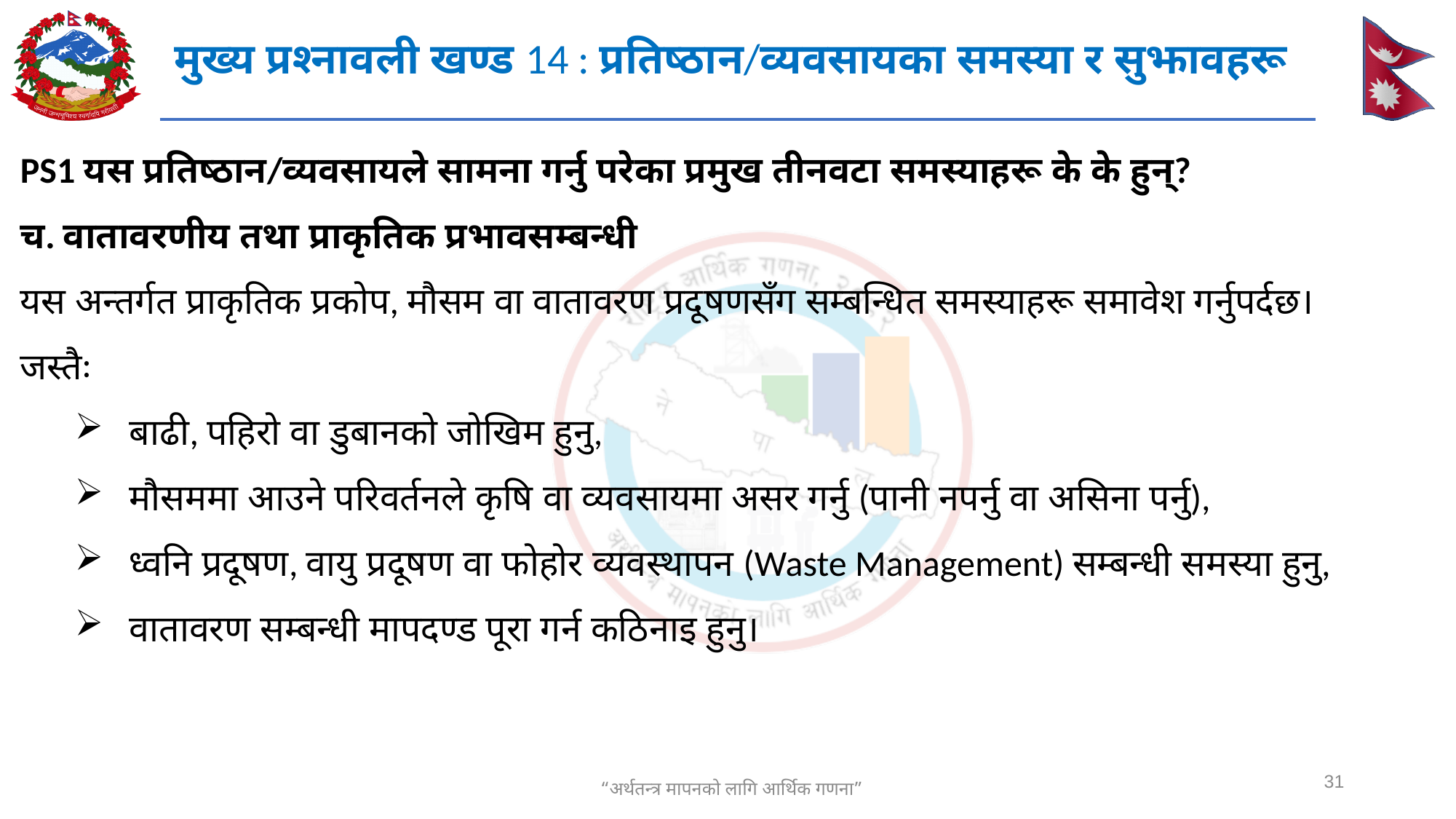

# मुख्य प्रश्नावली खण्ड 14 : प्रतिष्ठान/व्यवसायका समस्या र सुझावहरू
PS1 यस प्रतिष्ठान/व्यवसायले सामना गर्नु परेका प्रमुख तीनवटा समस्याहरू के के हुन्?
च. वातावरणीय तथा प्राकृतिक प्रभावसम्बन्धी
यस अन्तर्गत प्राकृतिक प्रकोप, मौसम वा वातावरण प्रदूषणसँग सम्बन्धित समस्याहरू समावेश गर्नुपर्दछ।
जस्तैः
बाढी, पहिरो वा डुबानको जोखिम हुनु,
मौसममा आउने परिवर्तनले कृषि वा व्यवसायमा असर गर्नु (पानी नपर्नु वा असिना पर्नु),
ध्वनि प्रदूषण, वायु प्रदूषण वा फोहोर व्यवस्थापन (Waste Management) सम्बन्धी समस्या हुनु,
वातावरण सम्बन्धी मापदण्ड पूरा गर्न कठिनाइ हुनु।

31
“अर्थतन्त्र मापनको लागि आर्थिक गणना”